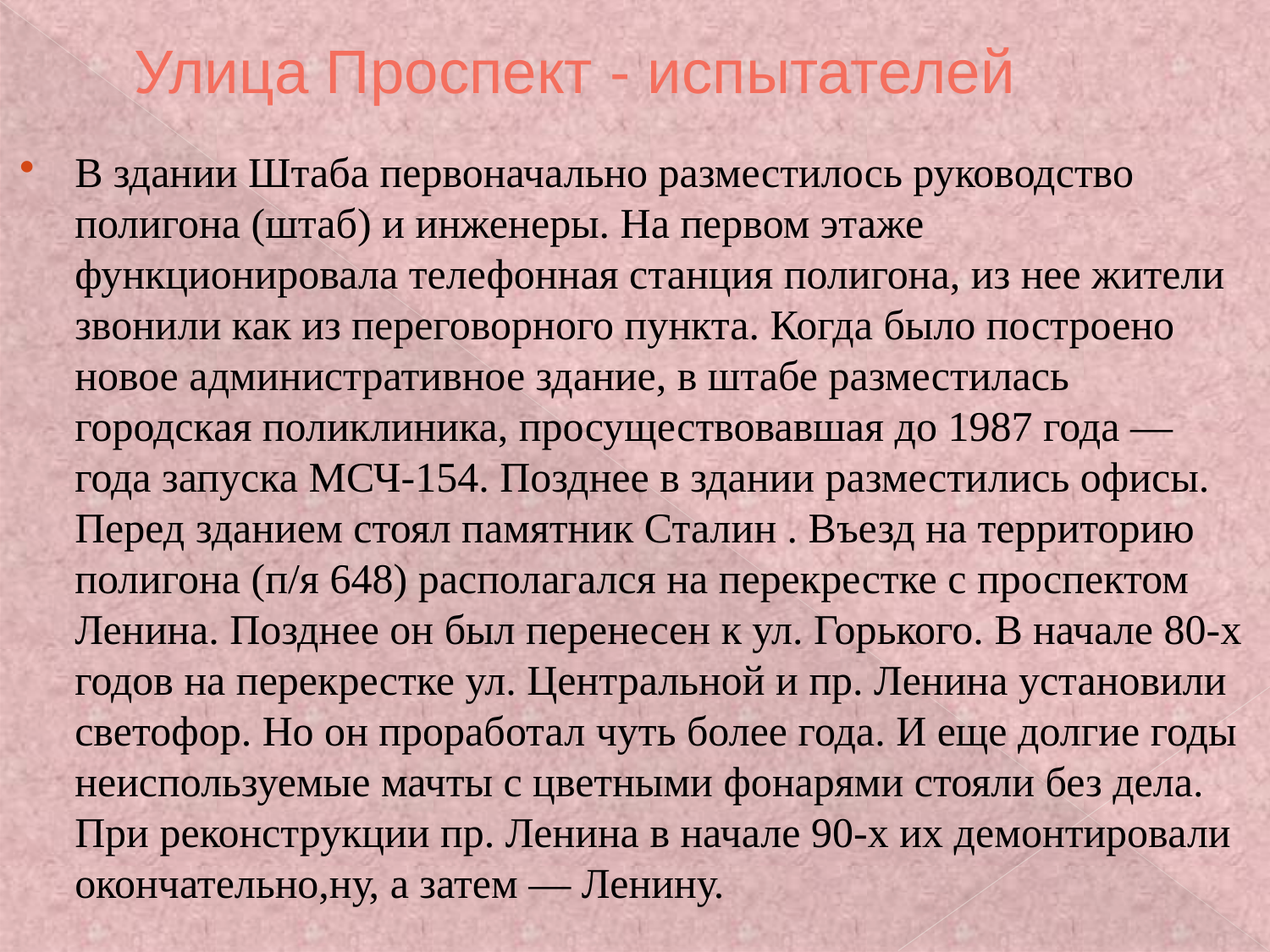

# Улица Проспект - испытателей
В здании Штаба первоначально разместилось руководство полигона (штаб) и инженеры. На первом этаже функционировала телефонная станция полигона, из нее жители звонили как из переговорного пункта. Когда было построено новое административное здание, в штабе разместилась городская поликлиника, просуществовавшая до 1987 года — года запуска МСЧ-154. Позднее в здании разместились офисы. Перед зданием стоял памятник Сталин . Въезд на территорию полигона (п/я 648) располагался на перекрестке с проспектом Ленина. Позднее он был перенесен к ул. Горького. В начале 80-х годов на перекрестке ул. Центральной и пр. Ленина установили светофор. Но он проработал чуть более года. И еще долгие годы неиспользуемые мачты с цветными фонарями стояли без дела. При реконструкции пр. Ленина в начале 90-х их демонтировали окончательно,ну, а затем — Ленину.